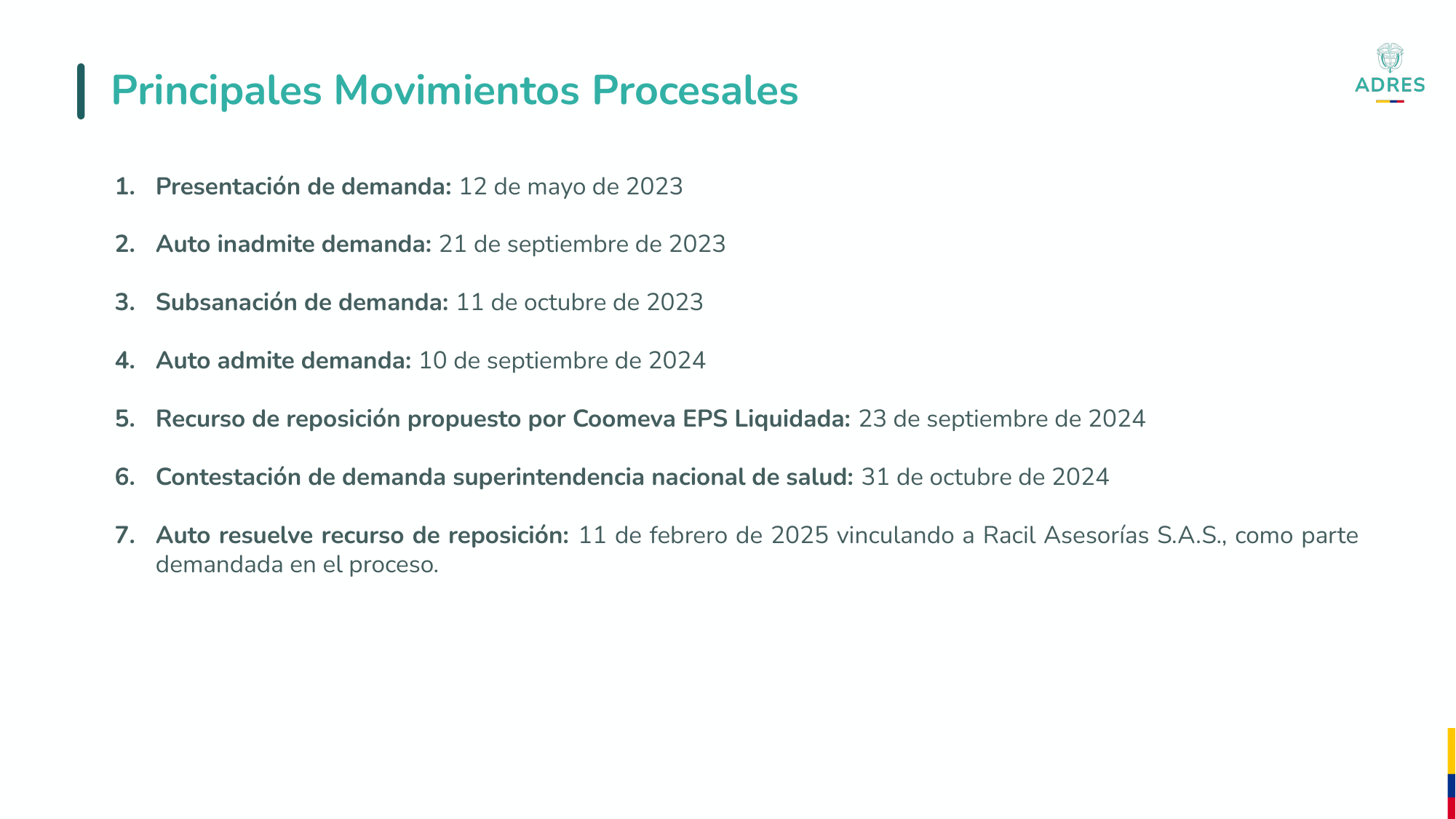

# Principales Movimientos Procesales

Presentación de demanda: 12 de mayo de 2023

Auto inadmite demanda: 21 de septiembre de 2023

Subsanación de demanda: 11 de octubre de 2023

Auto admite demanda: 10 de septiembre de 2024

Recurso de reposición propuesto por Coomeva EPS Liquidada: 23 de septiembre de 2024

Contestación de demanda superintendencia nacional de salud: 31 de octubre de 2024

Auto resuelve recurso de reposición: 11 de febrero de 2025 vinculando a Racil Asesorías S.A.S., como parte demandada en el proceso.